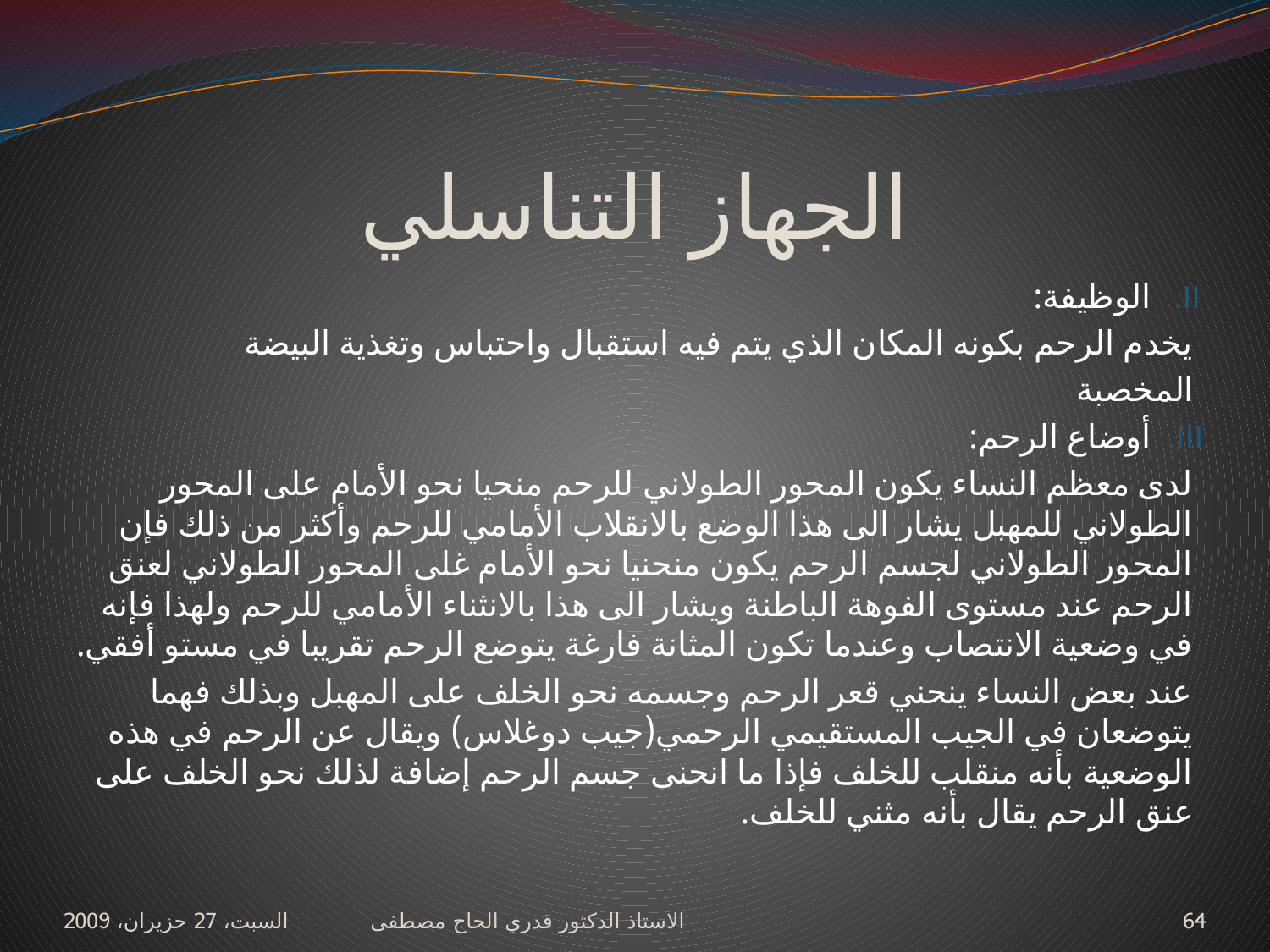

# الجهاز التناسلي
الوظيفة:
يخدم الرحم بكونه المكان الذي يتم فيه استقبال واحتباس وتغذية البيضة
المخصبة
أوضاع الرحم:
لدى معظم النساء يكون المحور الطولاني للرحم منحيا نحو الأمام على المحور الطولاني للمهبل يشار الى هذا الوضع بالانقلاب الأمامي للرحم وأكثر من ذلك فإن المحور الطولاني لجسم الرحم يكون منحنيا نحو الأمام غلى المحور الطولاني لعنق الرحم عند مستوى الفوهة الباطنة ويشار الى هذا بالانثناء الأمامي للرحم ولهذا فإنه في وضعية الانتصاب وعندما تكون المثانة فارغة يتوضع الرحم تقريبا في مستو أفقي.
عند بعض النساء ينحني قعر الرحم وجسمه نحو الخلف على المهبل وبذلك فهما يتوضعان في الجيب المستقيمي الرحمي(جيب دوغلاس) ويقال عن الرحم في هذه الوضعية بأنه منقلب للخلف فإذا ما انحنى جسم الرحم إضافة لذلك نحو الخلف على عنق الرحم يقال بأنه مثني للخلف.
السبت، 27 حزيران، 2009
الاستاذ الدكتور قدري الحاج مصطفى
64